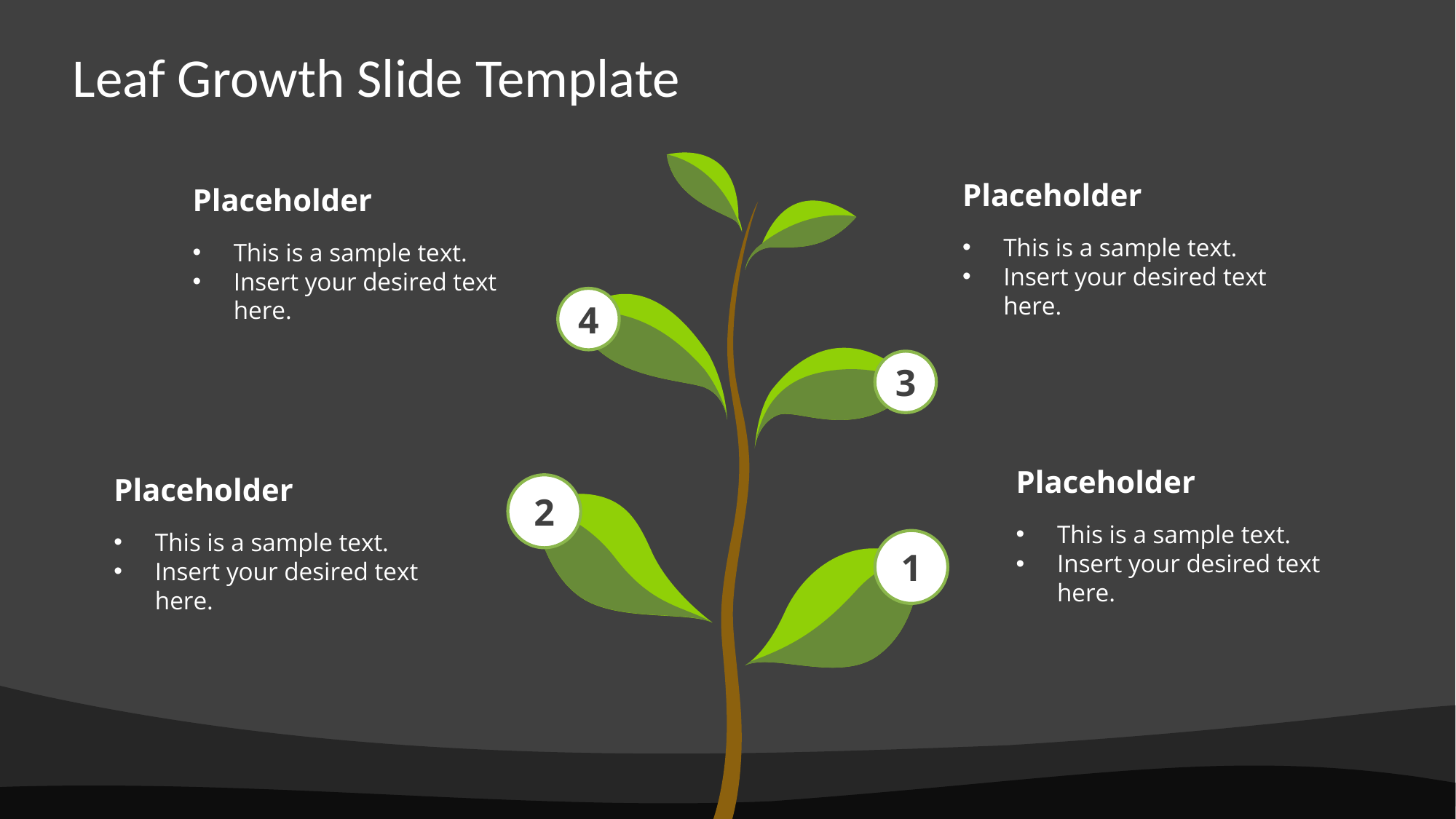

# Leaf Growth Slide Template

Placeholder
This is a sample text.
Insert your desired text here.
Placeholder
This is a sample text.
Insert your desired text here.
4
3
Placeholder
This is a sample text.
Insert your desired text here.
Placeholder
This is a sample text.
Insert your desired text here.
2
1